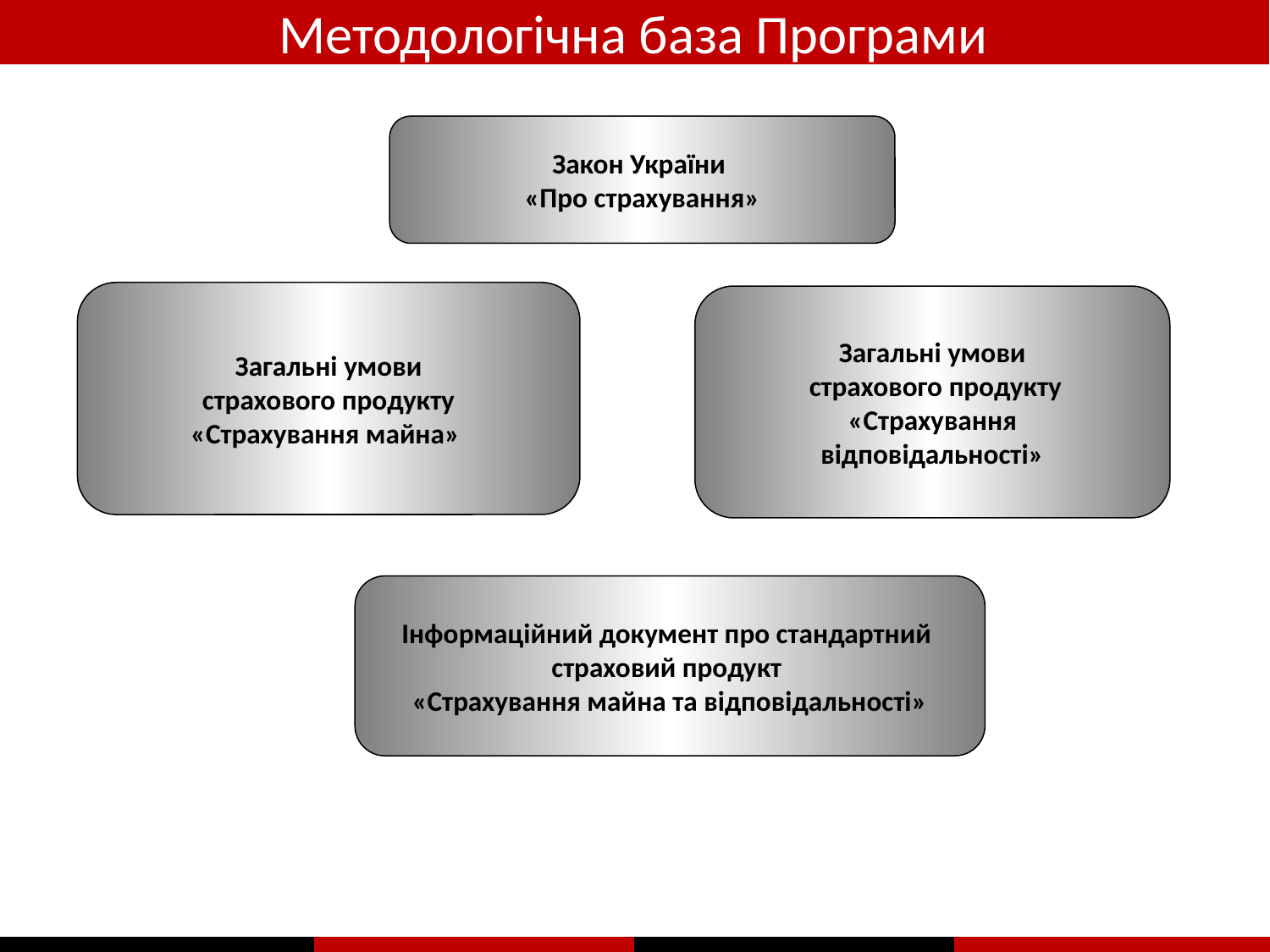

Методологічна база Програми
Закон України
«Про страхування»
Загальні умови
 страхового продукту
«Страхування майна»
Загальні умови
 страхового продукту
 «Страхування
відповідальності»
Інформаційний документ про стандартний
страховий продукт
«Страхування майна та відповідальності»